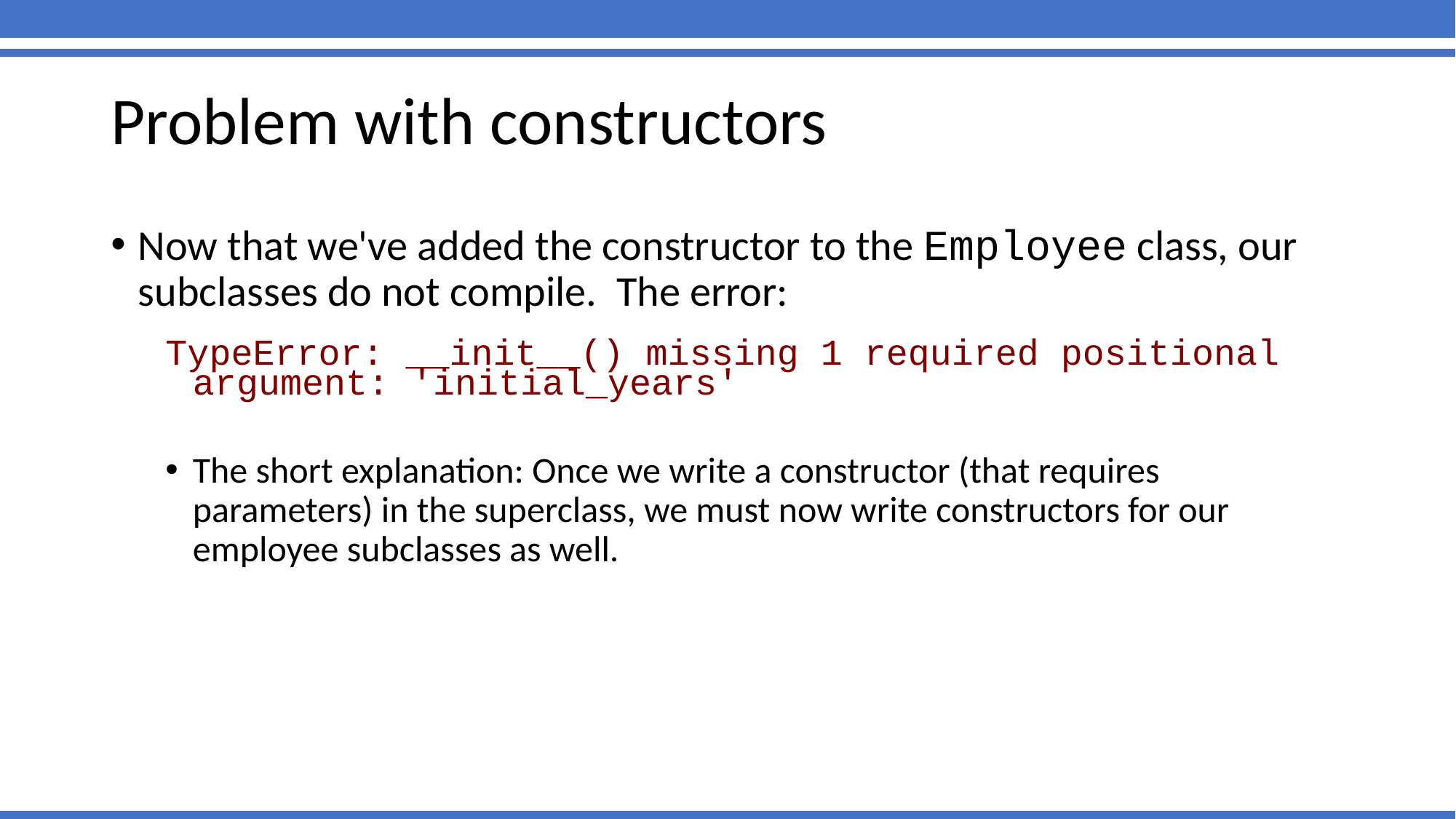

Problem with constructors
Now that we've added the constructor to the Employee class, our subclasses do not compile.  The error:

TypeError: __init__() missing 1 required positional argument: 'initial_years'

The short explanation: Once we write a constructor (that requires parameters) in the superclass, we must now write constructors for our employee subclasses as well.